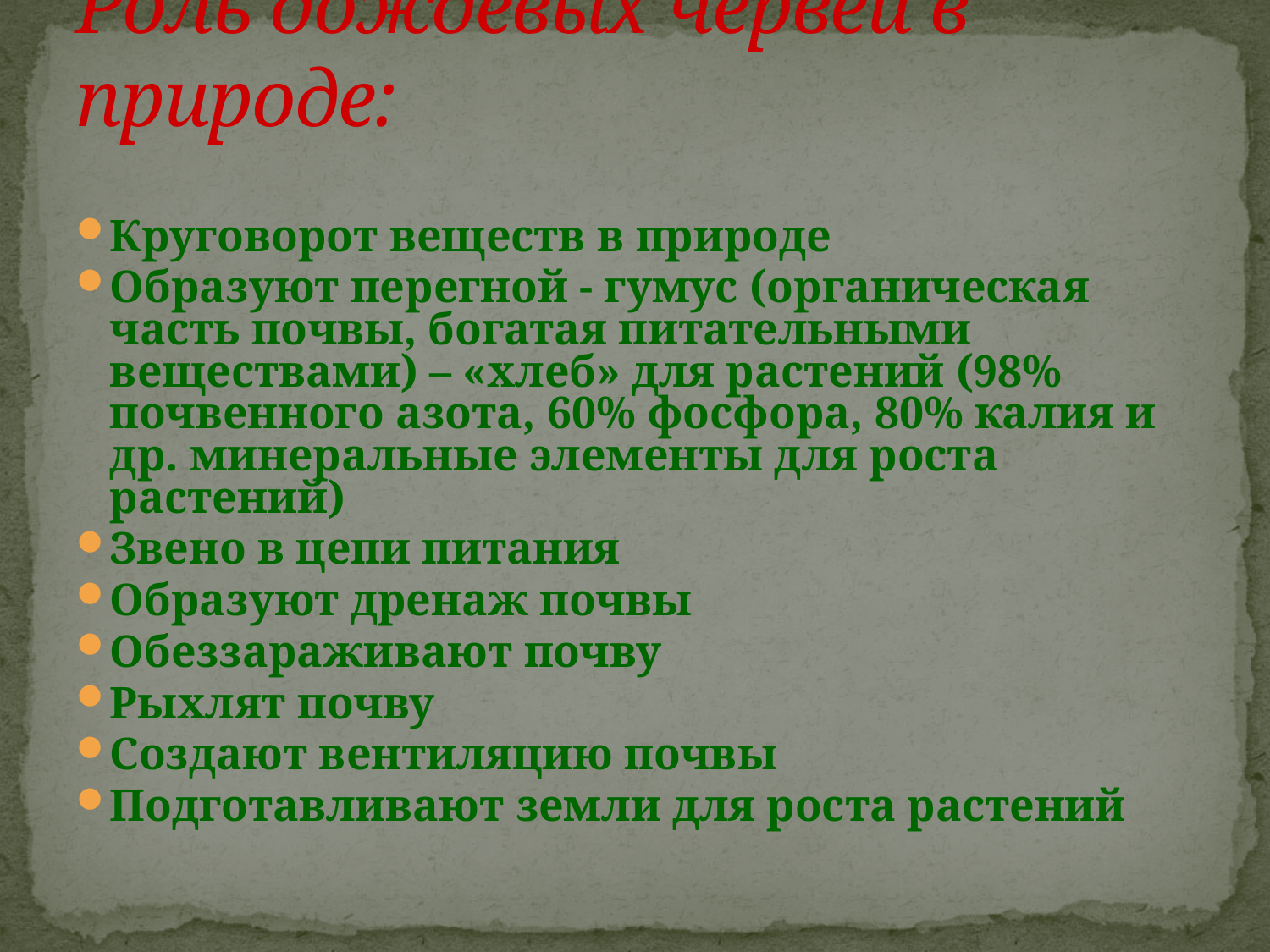

# Роль дождевых червей в природе:
Круговорот веществ в природе
Образуют перегной - гумус (органическая часть почвы, богатая питательными веществами) – «хлеб» для растений (98% почвенного азота, 60% фосфора, 80% калия и др. минеральные элементы для роста растений)
Звено в цепи питания
Образуют дренаж почвы
Обеззараживают почву
Рыхлят почву
Создают вентиляцию почвы
Подготавливают земли для роста растений